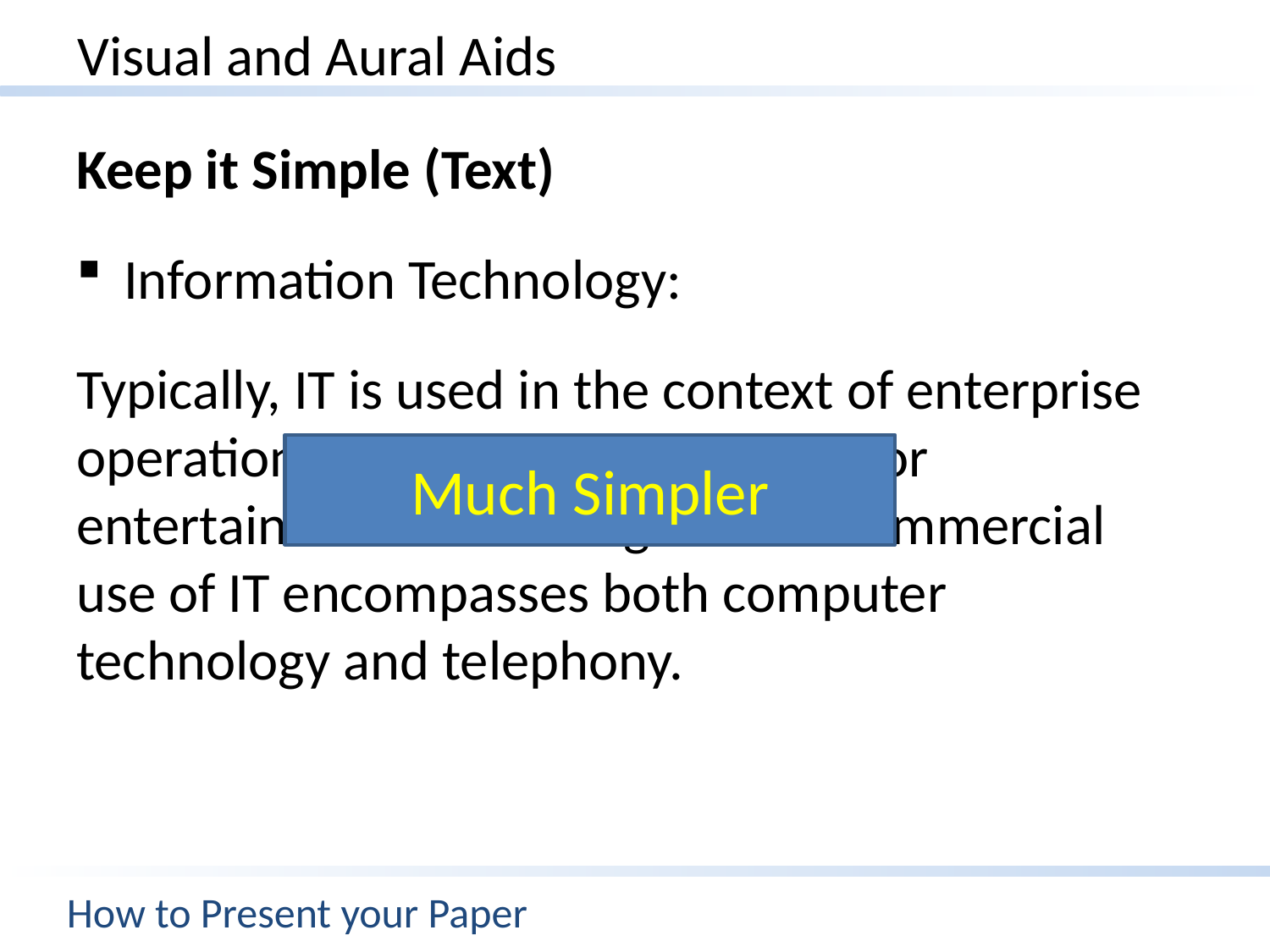

# Visual and Aural Aids

Keep it Simple (Text)
Information Technology:
Typically, IT is used in the context of enterprise operations as opposed to personal or entertainment technologies. The commercial use of IT encompasses both computer technology and telephony.
Much Simpler
How to Present your Paper